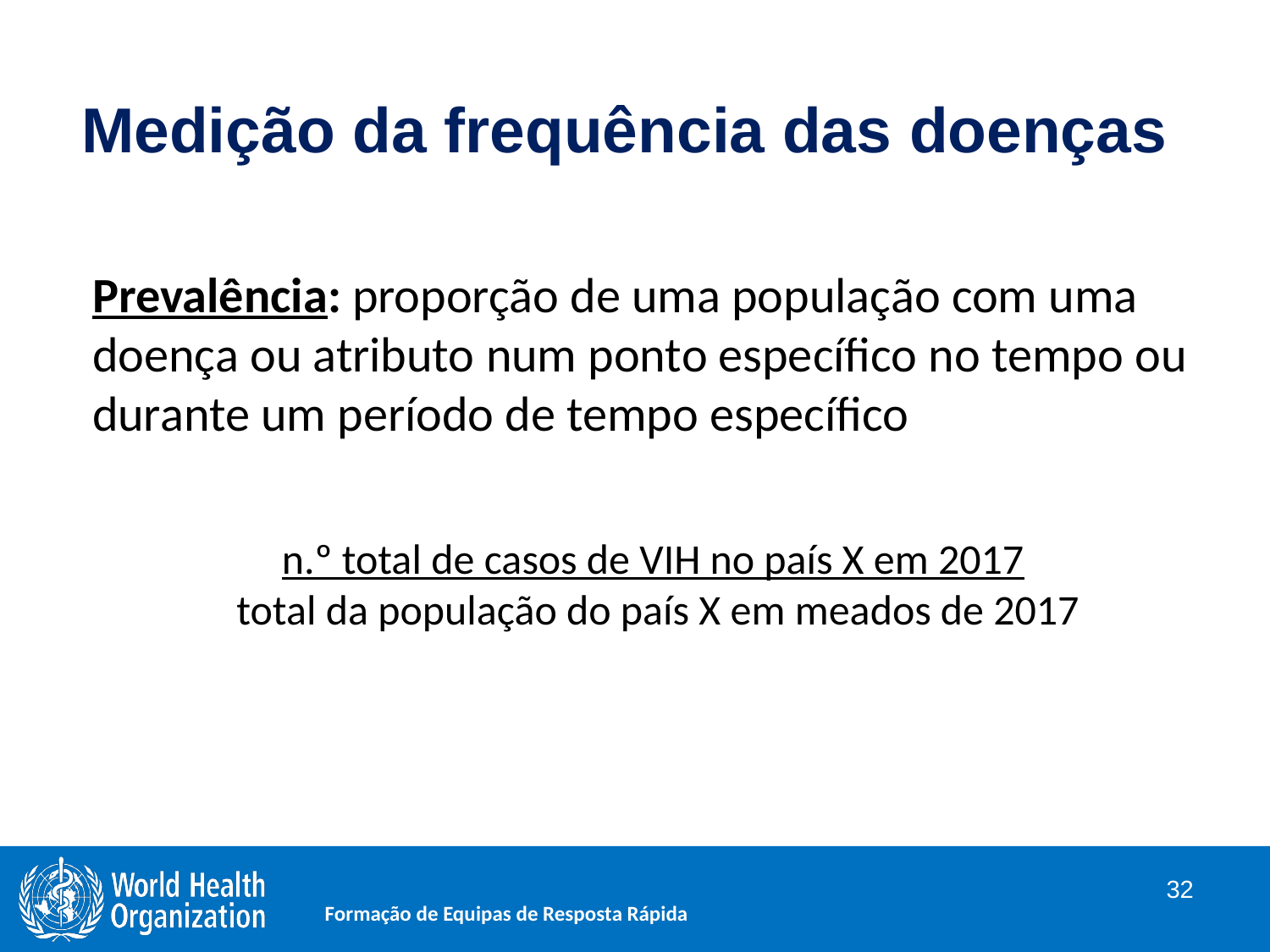

# Medição da frequência das doenças

Prevalência: proporção de uma população com uma doença ou atributo num ponto específico no tempo ou durante um período de tempo específico

  n.º total de casos de VIH no país X em 2017
   total da população do país X em meados de 2017

32